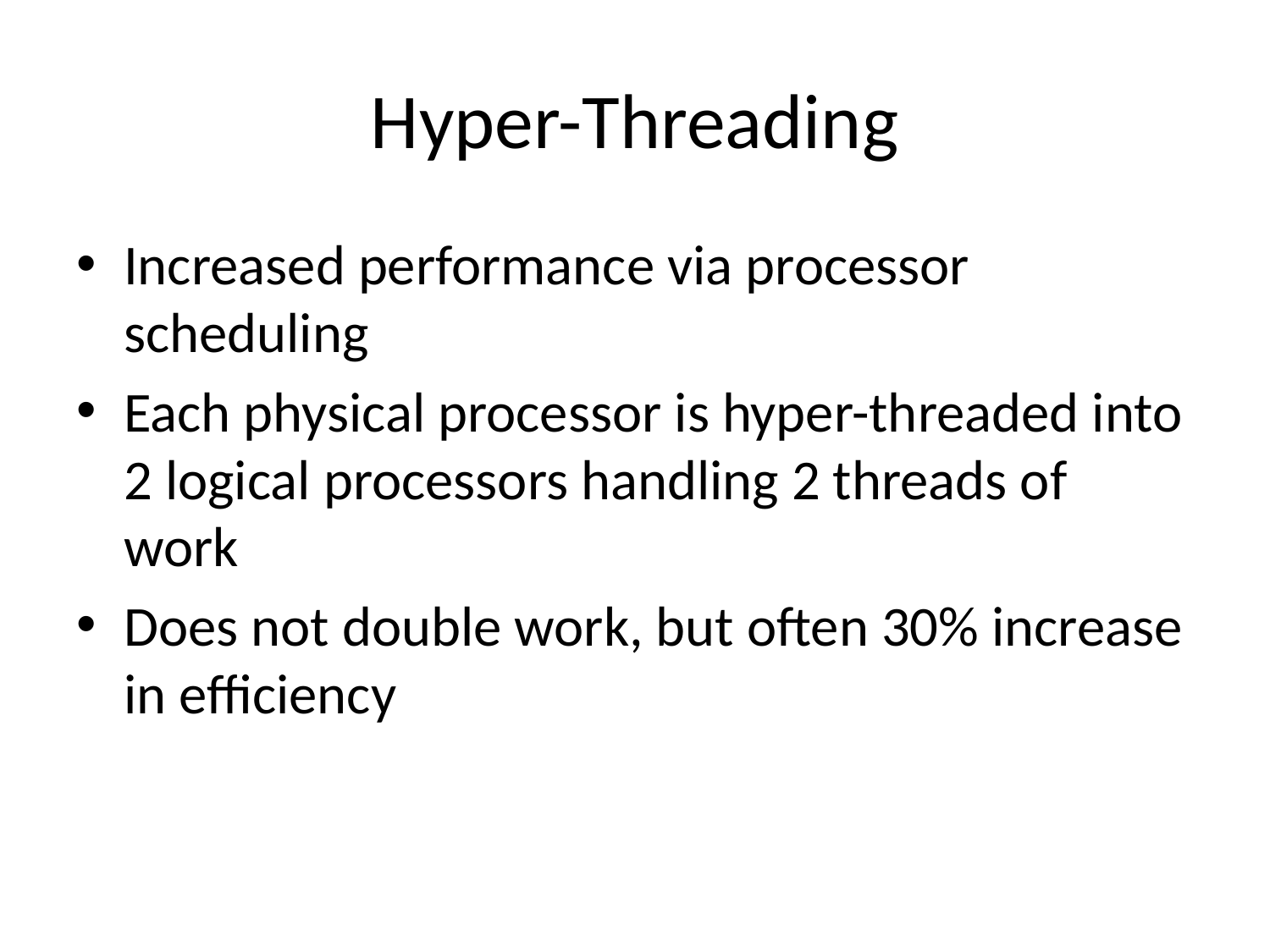

# Hyper-Threading
Increased performance via processor scheduling
Each physical processor is hyper-threaded into 2 logical processors handling 2 threads of work
Does not double work, but often 30% increase in efficiency